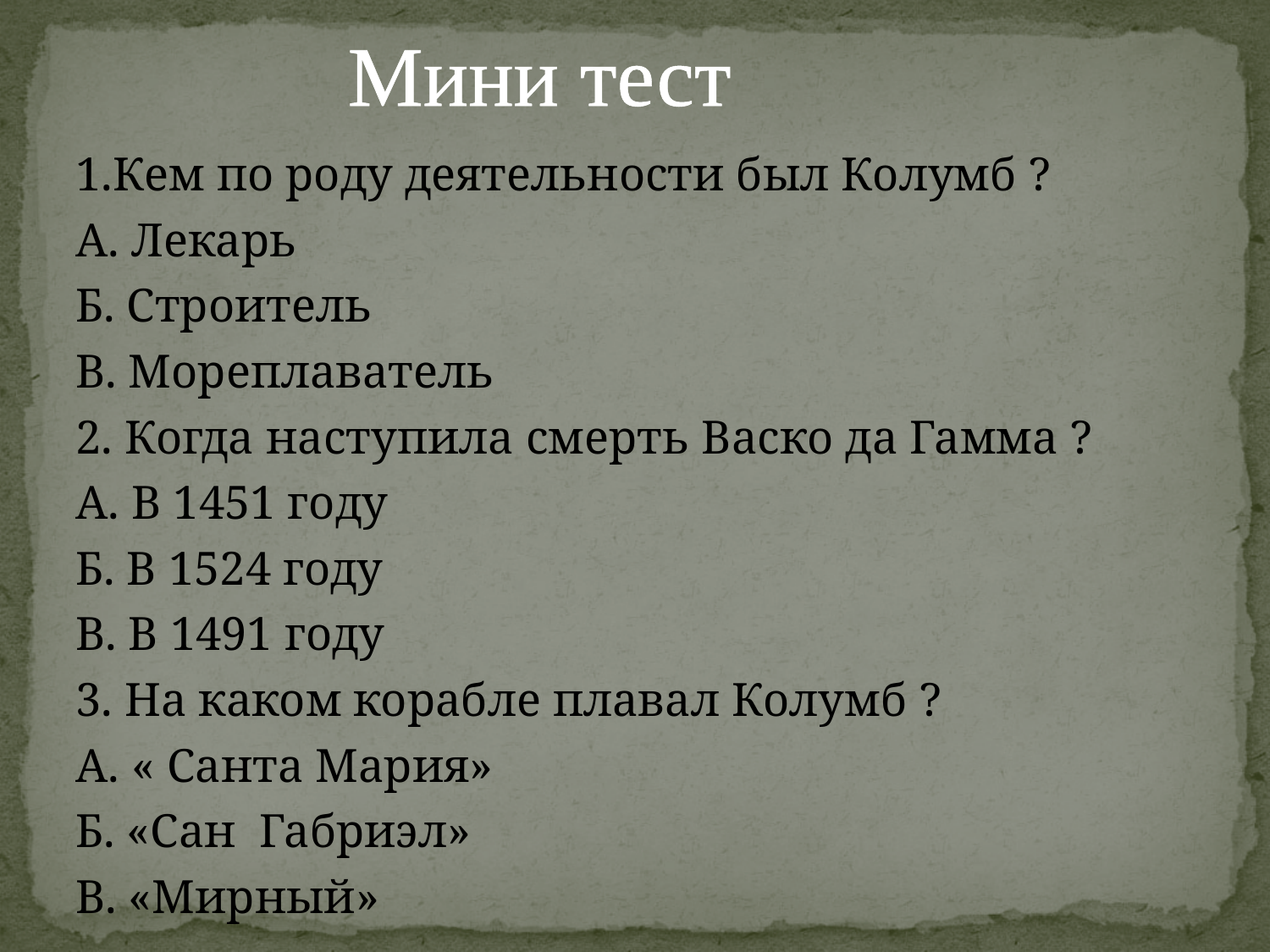

# Мини тест
1.Кем по роду деятельности был Колумб ?
А. Лекарь
Б. Строитель
В. Мореплаватель
2. Когда наступила смерть Васко да Гамма ?
А. В 1451 году
Б. В 1524 году
В. В 1491 году
3. На каком корабле плавал Колумб ?
А. « Санта Мария»
Б. «Сан  Габриэл»
В. «Мирный»